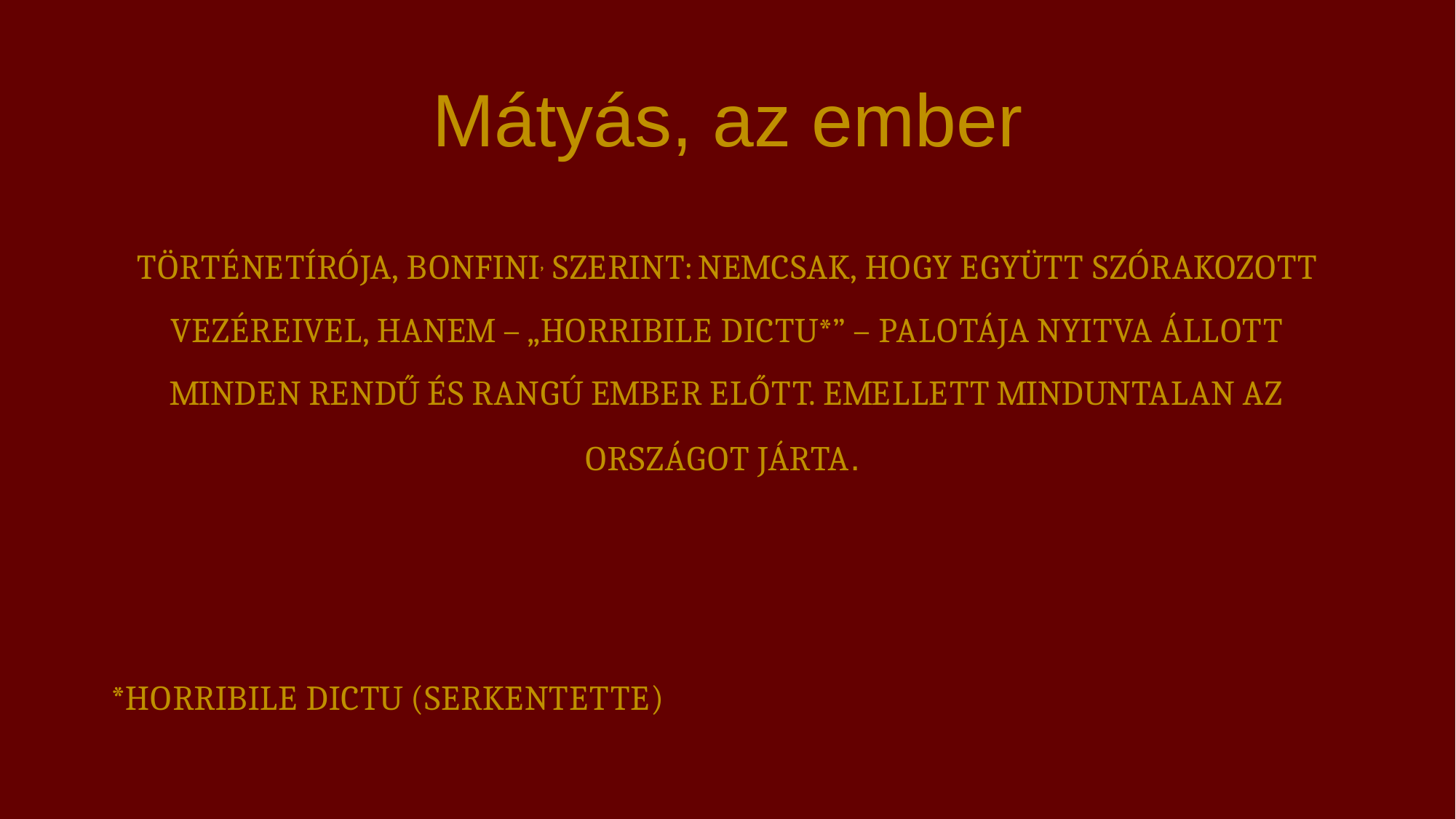

# Mátyás, az ember
Történetírója, Bonfini, szerint: Nemcsak, hogy együtt szórakozott vezéreivel, hanem – „horribile dictu*” – palotája nyitva állott minden rendű és rangú ember előtt. Emellett minduntalan az országot járta.

*horribile dictu (serkentette)